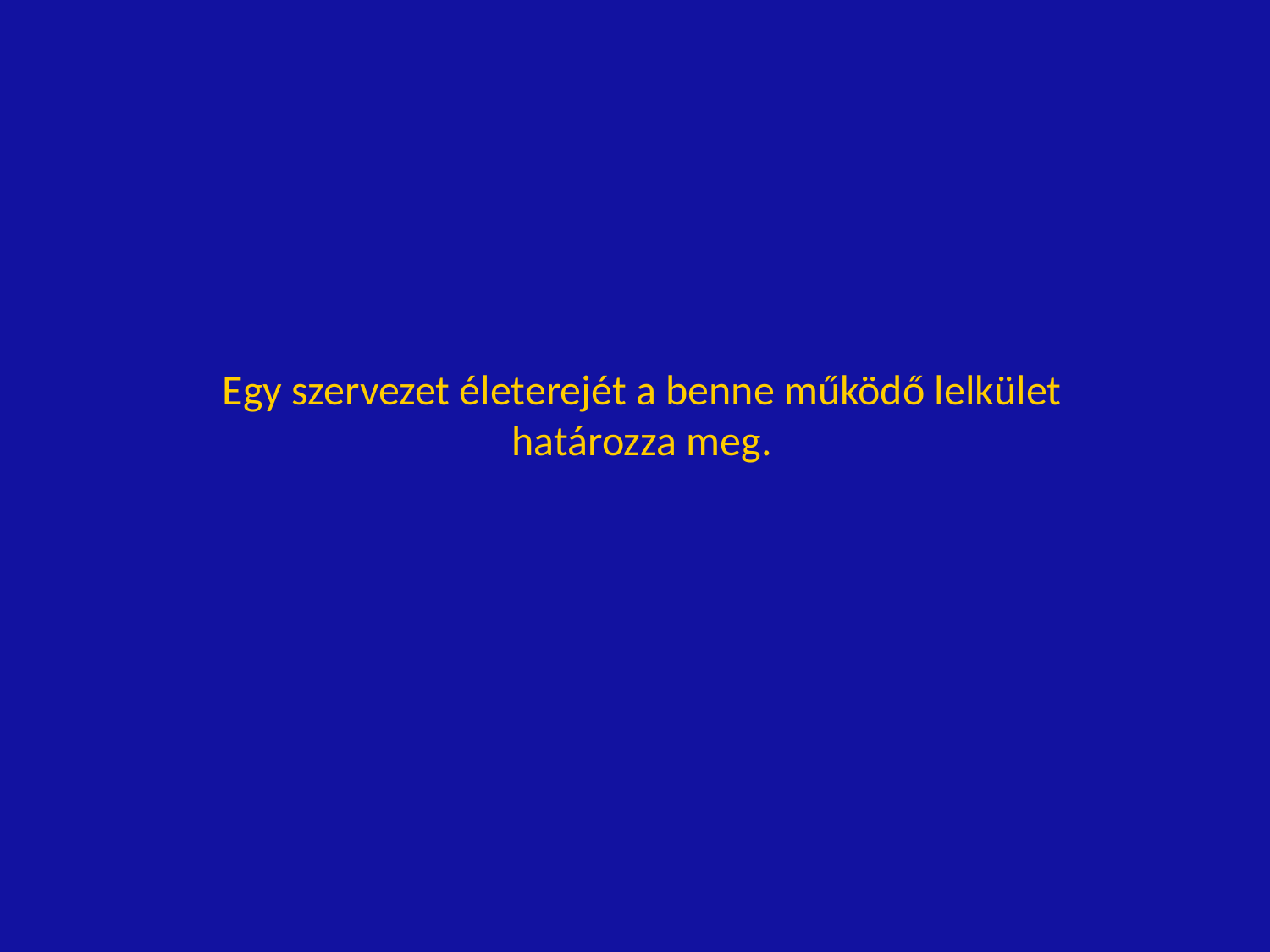

Egy szervezet életerejét a benne működő lelkület határozza meg.